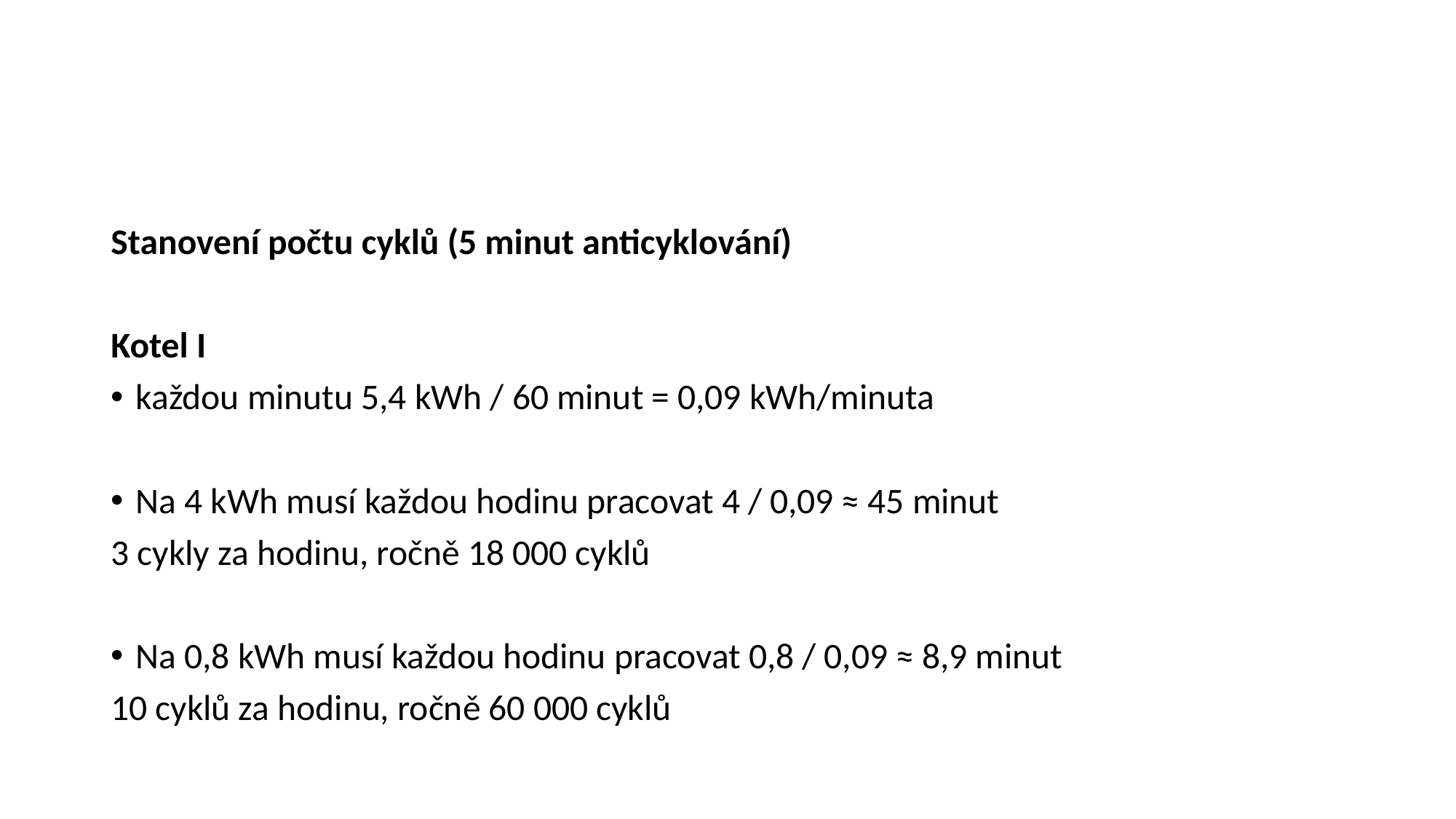

Stanovení počtu cyklů (5 minut anticyklování)

Kotel I
každou minutu 5,4 kWh / 60 minut = 0,09 kWh/minuta

Na 4 kWh musí každou hodinu pracovat 4 / 0,09 ≈ 45 minut
3 cykly za hodinu, ročně 18 000 cyklů

Na 0,8 kWh musí každou hodinu pracovat 0,8 / 0,09 ≈ 8,9 minut
10 cyklů za hodinu, ročně 60 000 cyklů